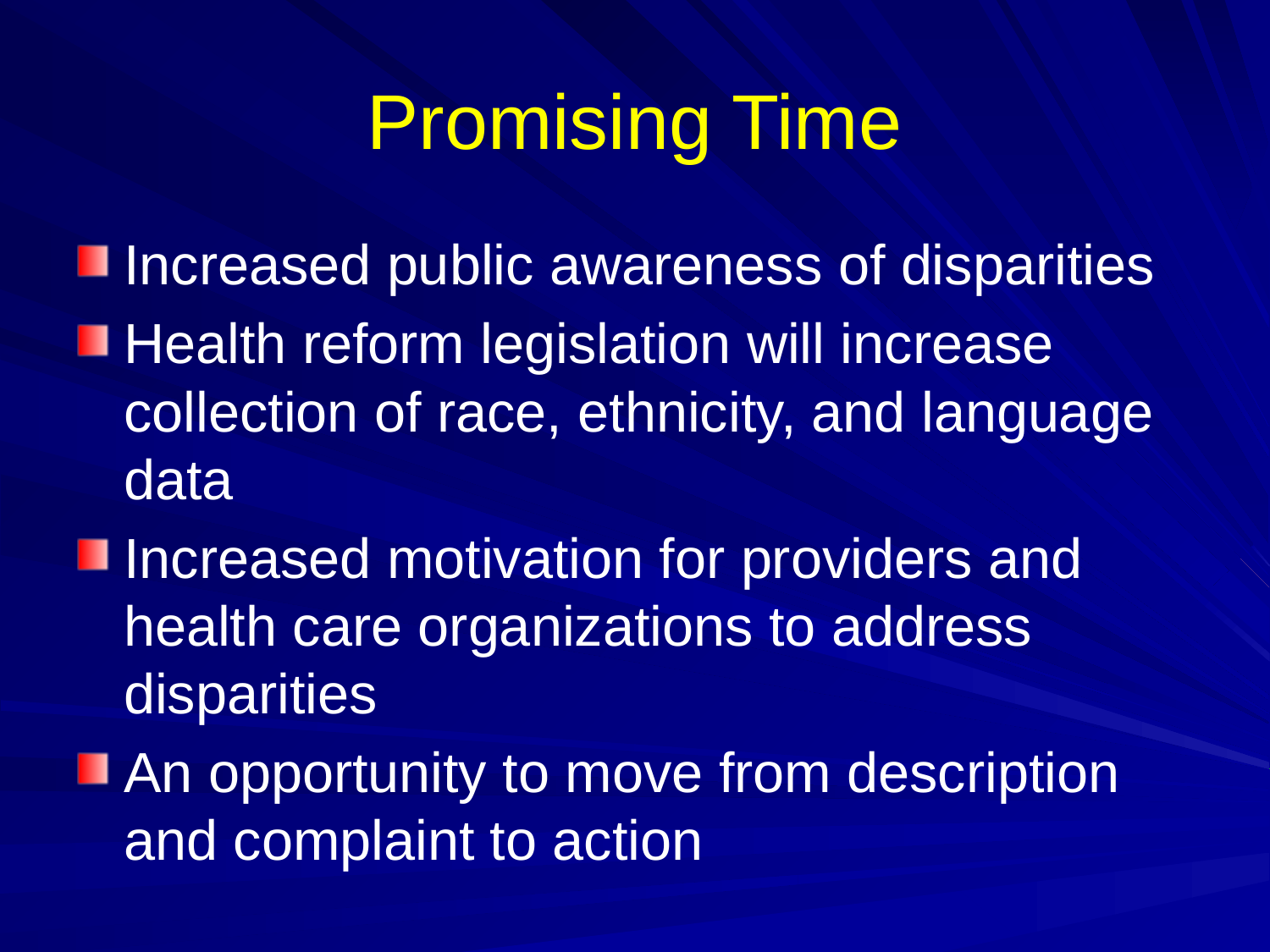

# Promising Time
Increased public awareness of disparities
Health reform legislation will increase collection of race, ethnicity, and language data
Increased motivation for providers and health care organizations to address disparities
An opportunity to move from description and complaint to action